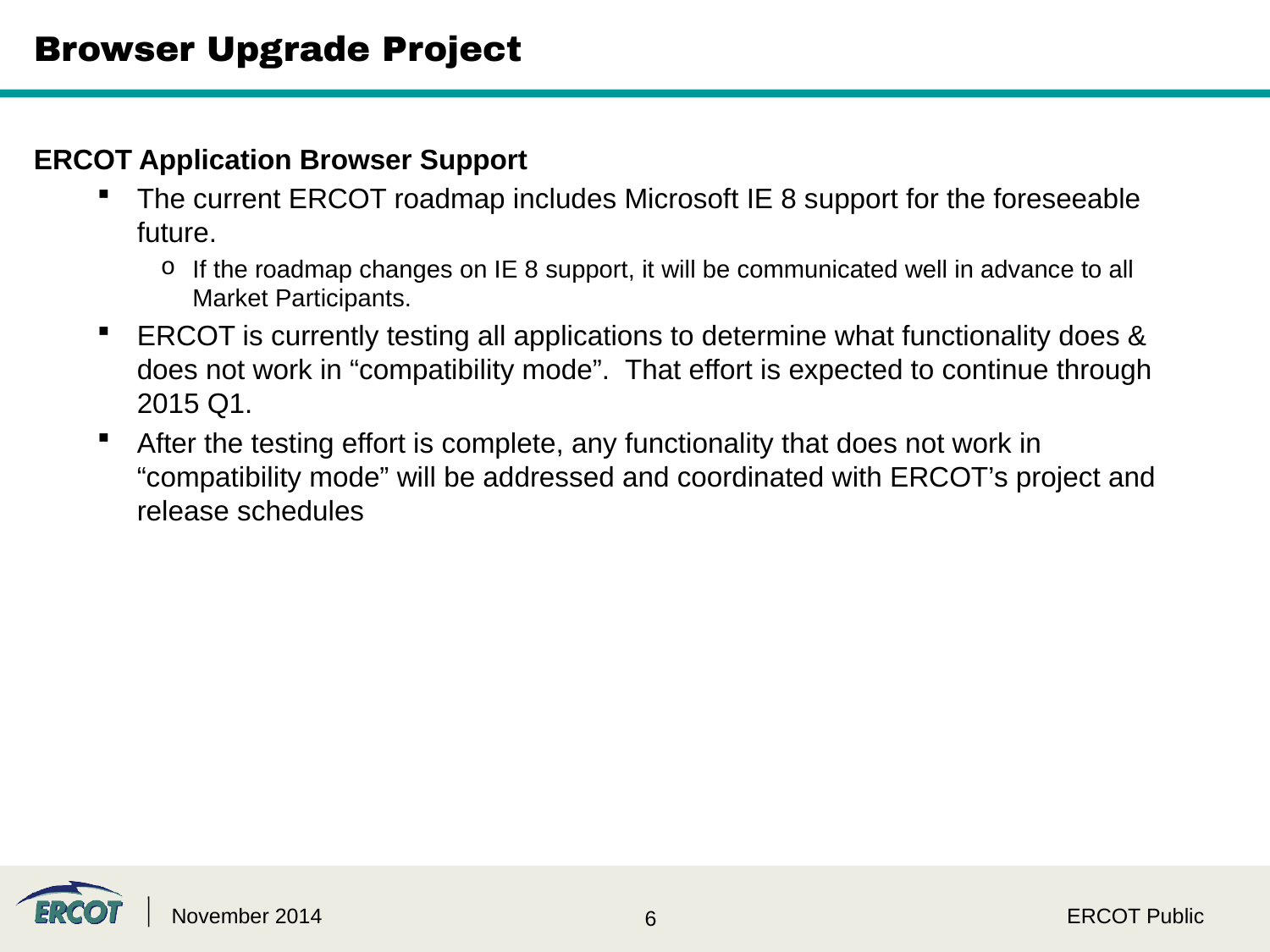

# Browser Upgrade Project

ERCOT Application Browser Support
The current ERCOT roadmap includes Microsoft IE 8 support for the foreseeable future.
If the roadmap changes on IE 8 support, it will be communicated well in advance to all Market Participants.
ERCOT is currently testing all applications to determine what functionality does & does not work in “compatibility mode”.  That effort is expected to continue through 2015 Q1.
After the testing effort is complete, any functionality that does not work in “compatibility mode” will be addressed and coordinated with ERCOT’s project and release schedules

November 2014
ERCOT Public